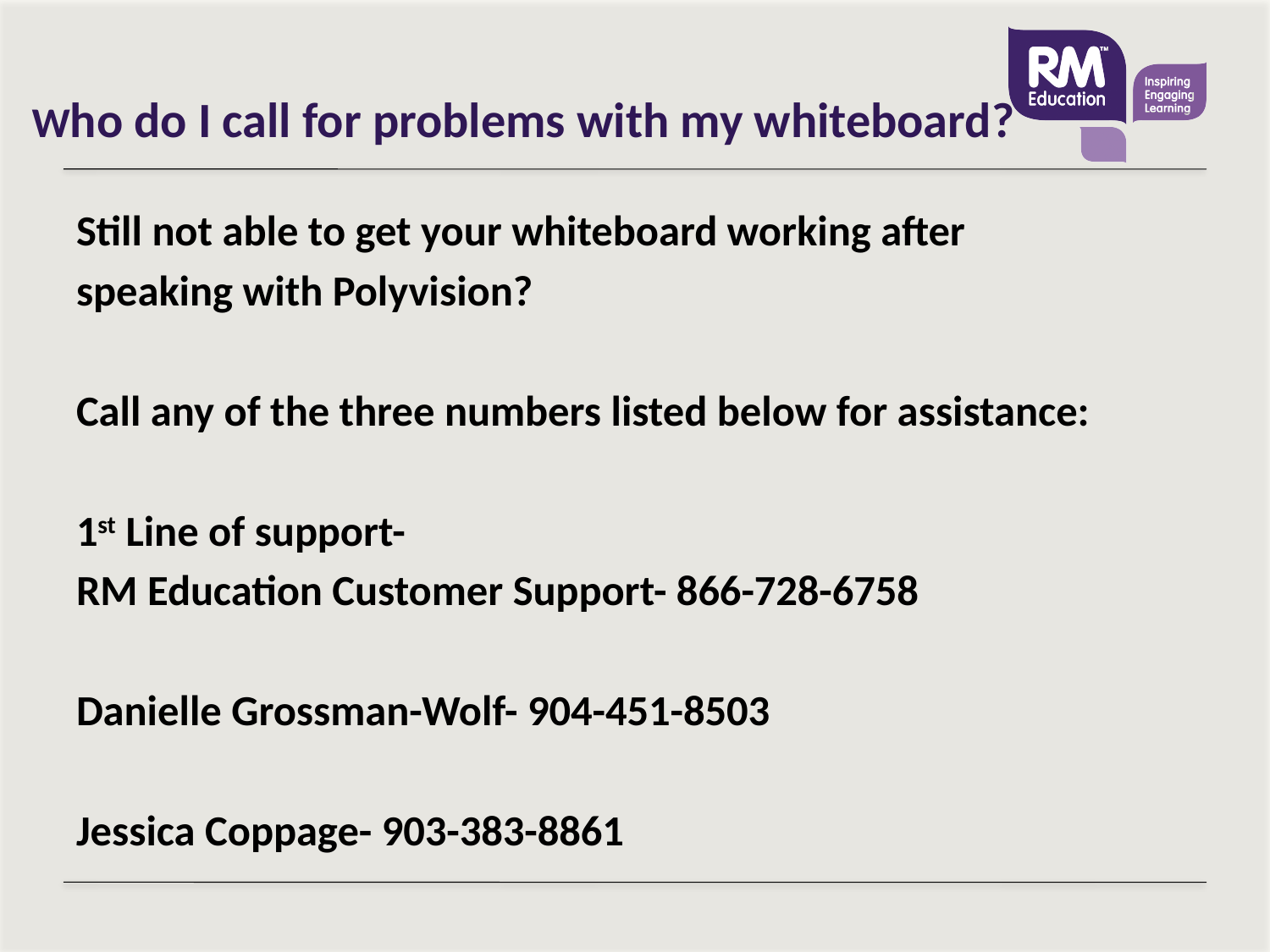

# Who do I call for problems with my whiteboard?
Still not able to get your whiteboard working after
speaking with Polyvision?

Call any of the three numbers listed below for assistance:

1st Line of support-
RM Education Customer Support- 866-728-6758

Danielle Grossman-Wolf- 904-451-8503

Jessica Coppage- 903-383-8861